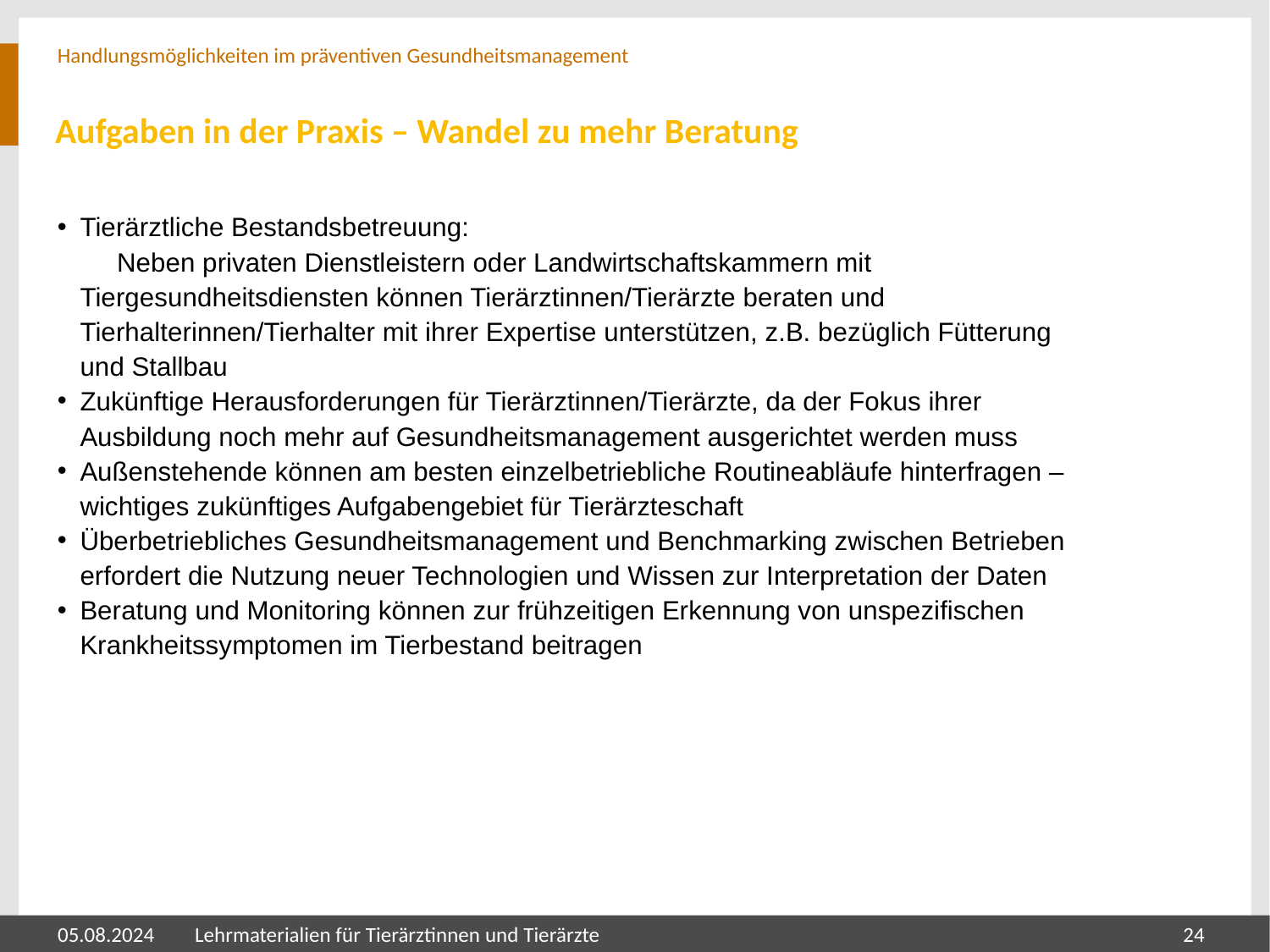

Handlungsmöglichkeiten im präventiven Gesundheitsmanagement
# Aufgaben in der Praxis – Wandel zu mehr Beratung
Tierärztliche Bestandsbetreuung: 					       Neben privaten Dienstleistern oder Landwirtschaftskammern mit Tiergesundheitsdiensten können Tierärztinnen/Tierärzte beraten und Tierhalterinnen/Tierhalter mit ihrer Expertise unterstützen, z.B. bezüglich Fütterung und Stallbau
Zukünftige Herausforderungen für Tierärztinnen/Tierärzte, da der Fokus ihrer Ausbildung noch mehr auf Gesundheitsmanagement ausgerichtet werden muss
Außenstehende können am besten einzelbetriebliche Routineabläufe hinterfragen – wichtiges zukünftiges Aufgabengebiet für Tierärzteschaft
Überbetriebliches Gesundheitsmanagement und Benchmarking zwischen Betrieben erfordert die Nutzung neuer Technologien und Wissen zur Interpretation der Daten
Beratung und Monitoring können zur frühzeitigen Erkennung von unspezifischen Krankheitssymptomen im Tierbestand beitragen

05.08.2024
Lehrmaterialien für Tierärztinnen und Tierärzte
24